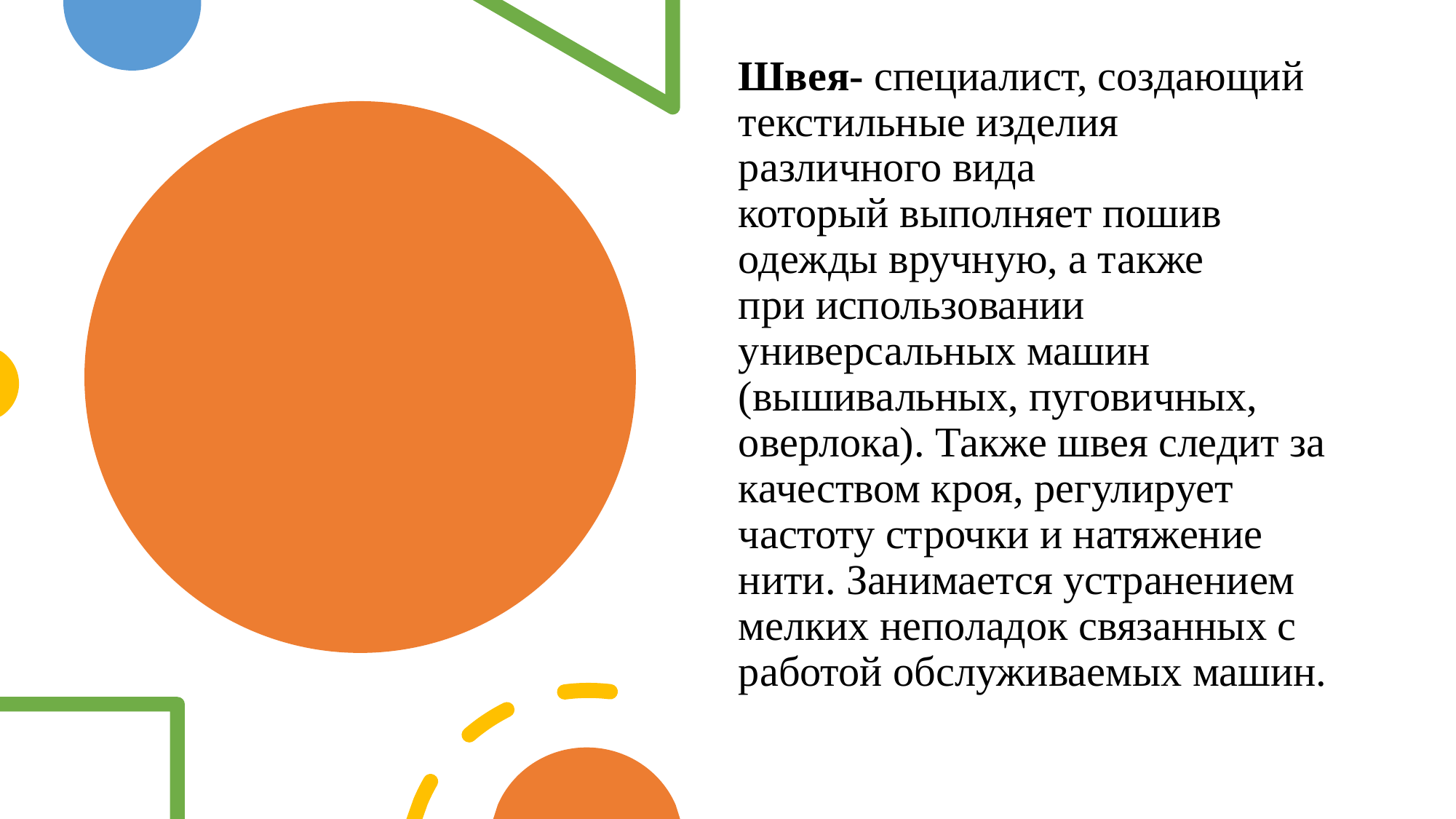

Швея- специалист, создающий текстильные изделия различного вида который выполняет пошив одежды вручную, а также при использовании универсальных машин (вышивальных, пуговичных, оверлока). Также швея следит за качеством кроя, регулирует частоту строчки и натяжение нити. Занимается устранением мелких неполадок связанных с работой обслуживаемых машин.